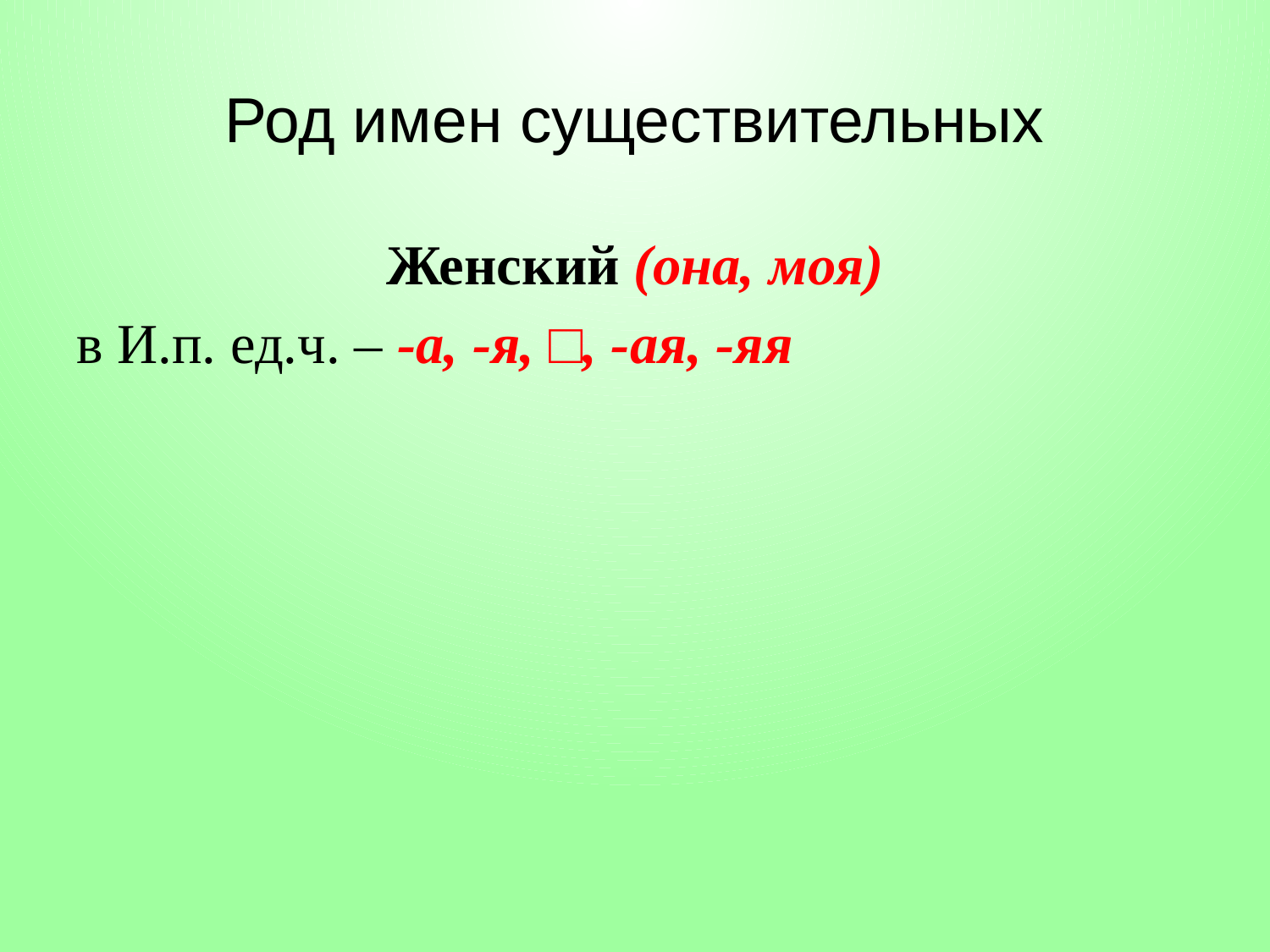

# Род имен существительных
Женский (она, моя)
в И.п. ед.ч. – -а, -я, □, -ая, -яя